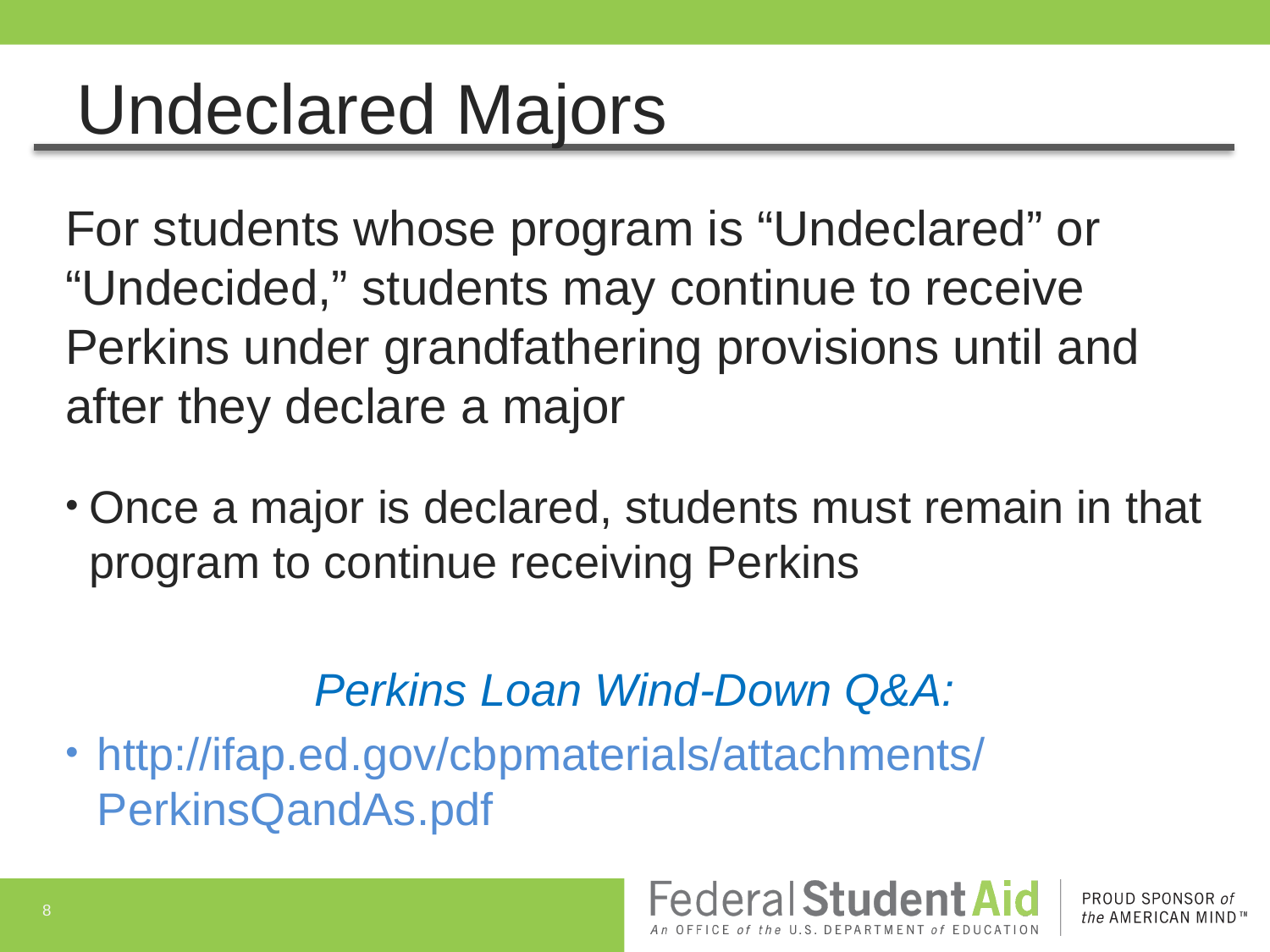

# Undeclared Majors
For students whose program is “Undeclared” or “Undecided,” students may continue to receive Perkins under grandfathering provisions until and after they declare a major

Once a major is declared, students must remain in that program to continue receiving Perkins

Perkins Loan Wind-Down Q&A:
http://ifap.ed.gov/cbpmaterials/attachments/PerkinsQandAs.pdf
8